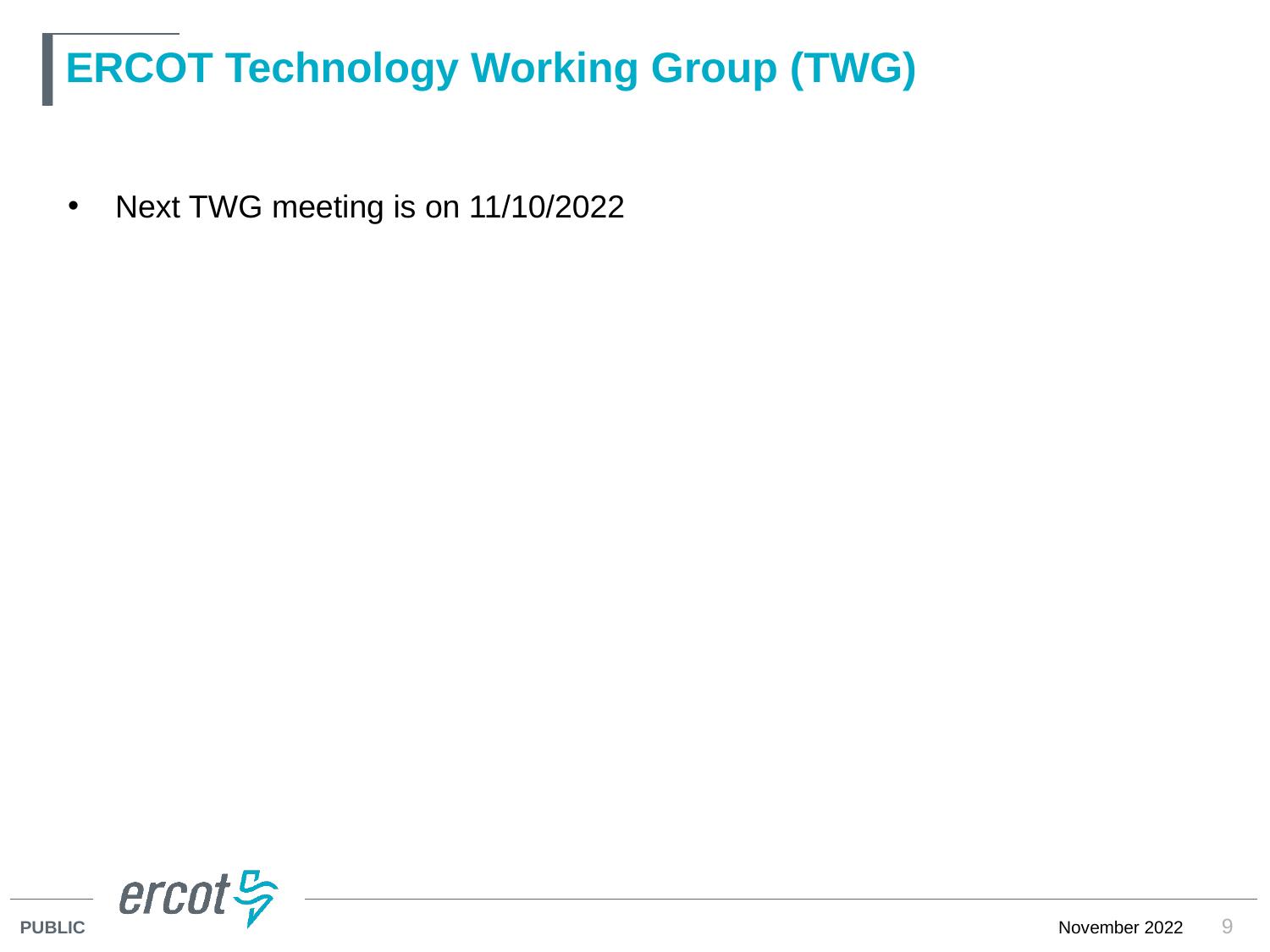

# ERCOT Technology Working Group (TWG)
Next TWG meeting is on 11/10/2022
9